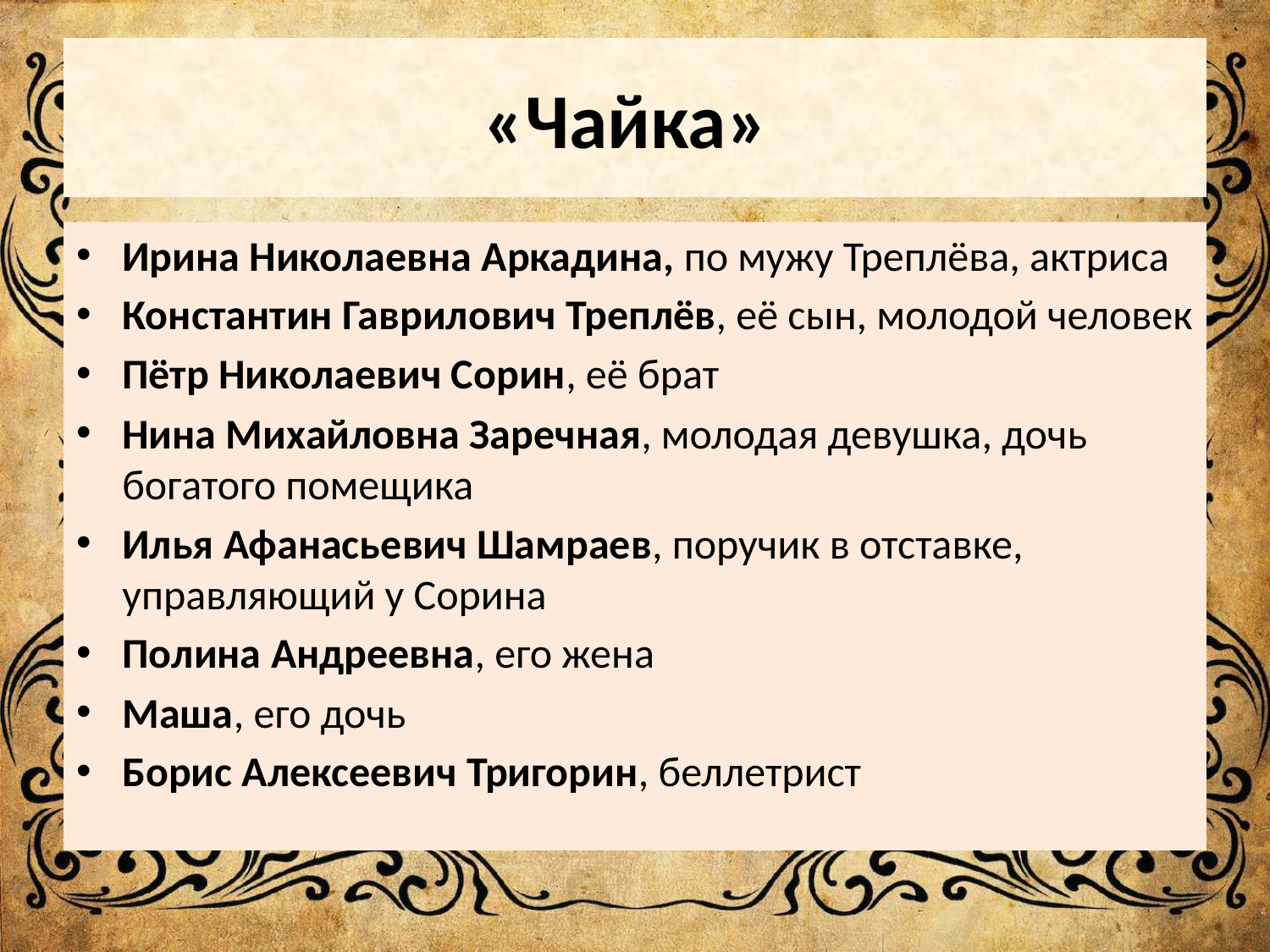

# «Чайка»
Ирина Николаевна Аркадина, по мужу Треплёва, актриса
Константин Гаврилович Треплёв, её сын, молодой человек
Пётр Николаевич Сорин, её брат
Нина Михайловна Заречная, молодая девушка, дочь богатого помещика
Илья Афанасьевич Шамраев, поручик в отставке, управляющий у Сорина
Полина Андреевна, его жена
Маша, его дочь
Борис Алексеевич Тригорин, беллетрист